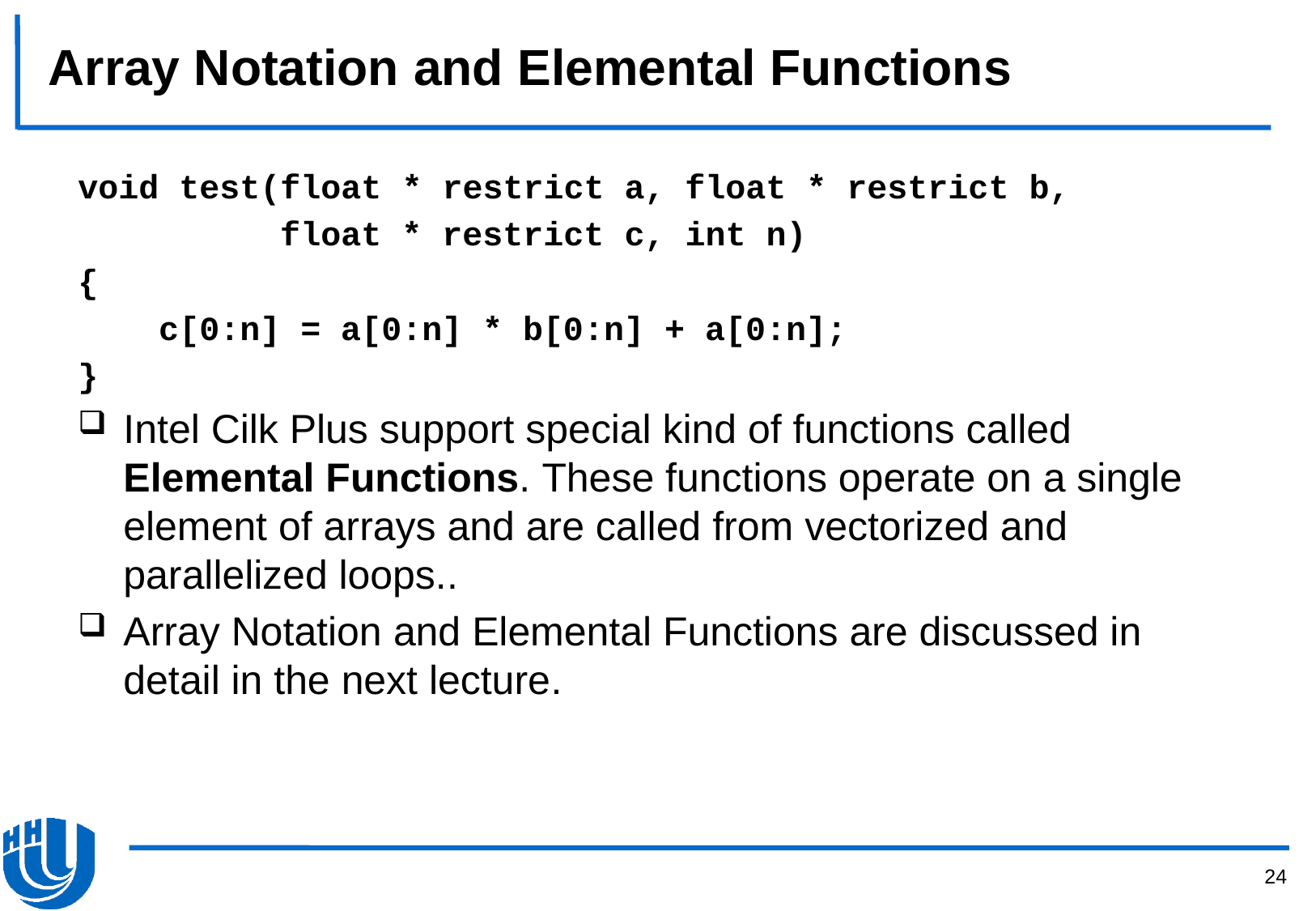

# Array Notation and Elemental Functions
void test(float * restrict a, float * restrict b,
          float * restrict c, int n)
{
    c[0:n] = a[0:n] * b[0:n] + a[0:n];
}
Intel Cilk Plus support special kind of functions called Elemental Functions. These functions operate on a single element of arrays and are called from vectorized and parallelized loops..
Array Notation and Elemental Functions are discussed in detail in the next lecture.